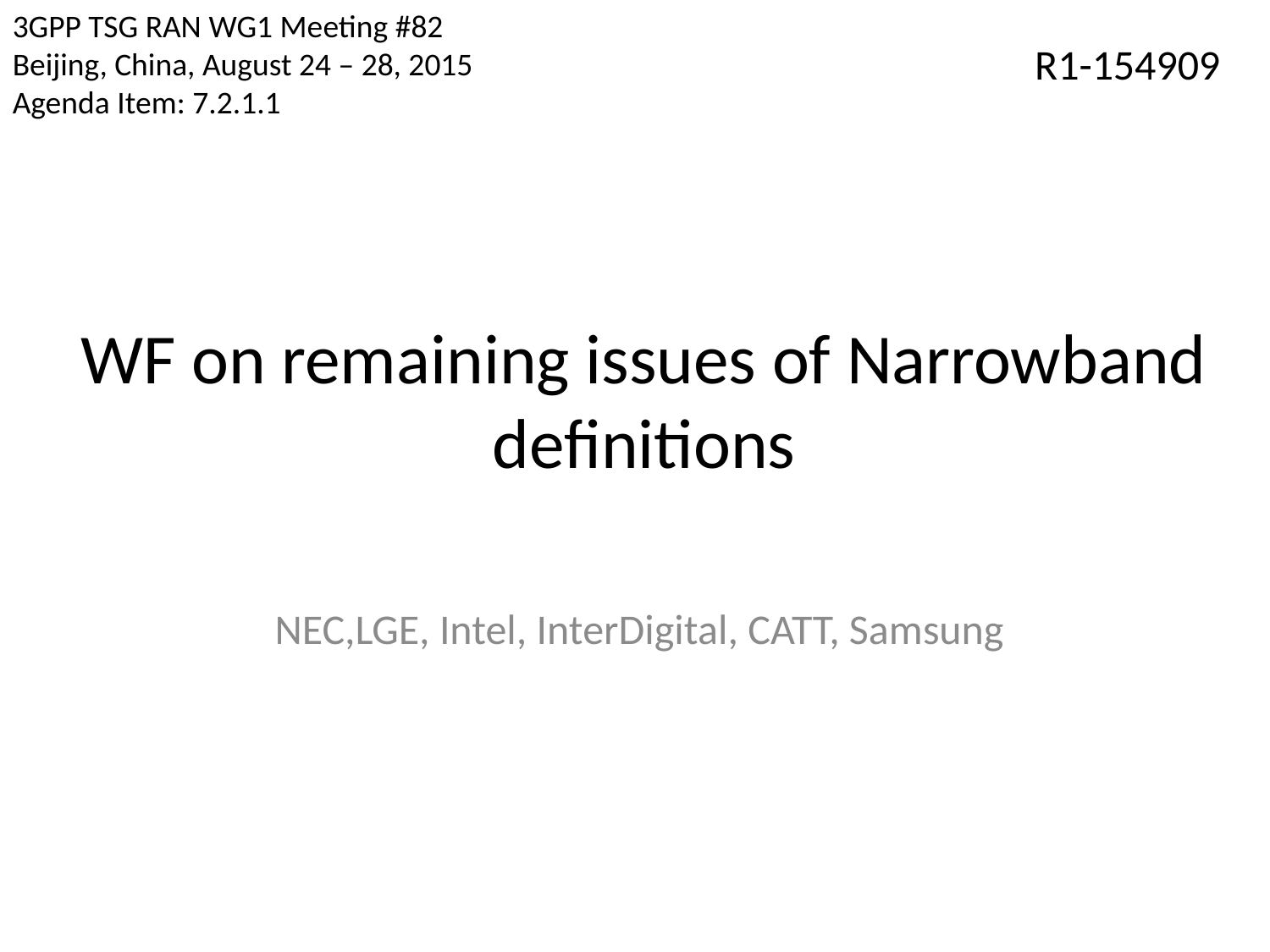

3GPP TSG RAN WG1 Meeting #82
Beijing, China, August 24 – 28, 2015
Agenda Item: 7.2.1.1
R1-154909
# WF on remaining issues of Narrowband definitions
NEC,LGE, Intel, InterDigital, CATT, Samsung